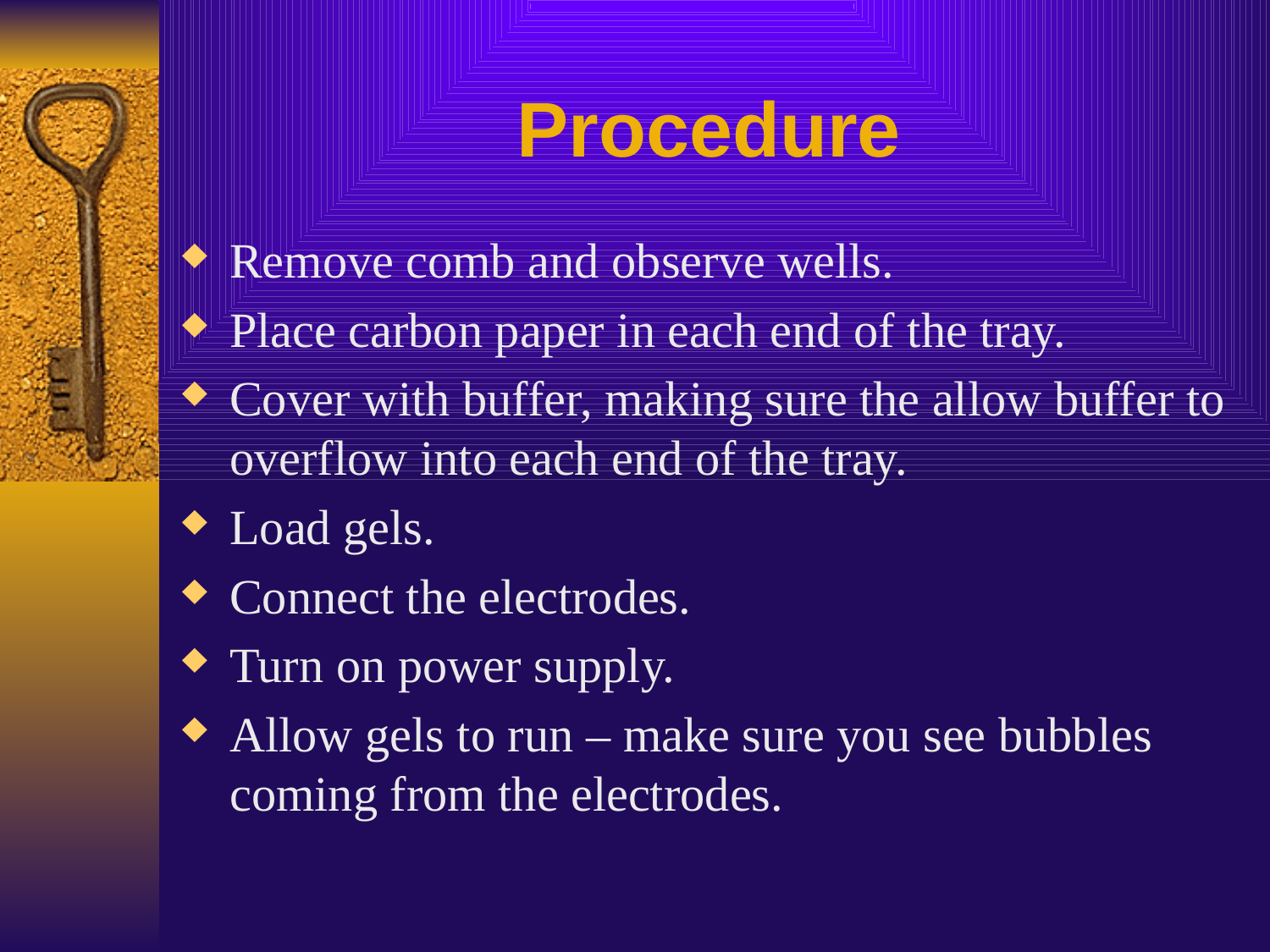

# Procedure
Remove comb and observe wells.
Place carbon paper in each end of the tray.
Cover with buffer, making sure the allow buffer to overflow into each end of the tray.
Load gels.
Connect the electrodes.
Turn on power supply.
Allow gels to run – make sure you see bubbles coming from the electrodes.